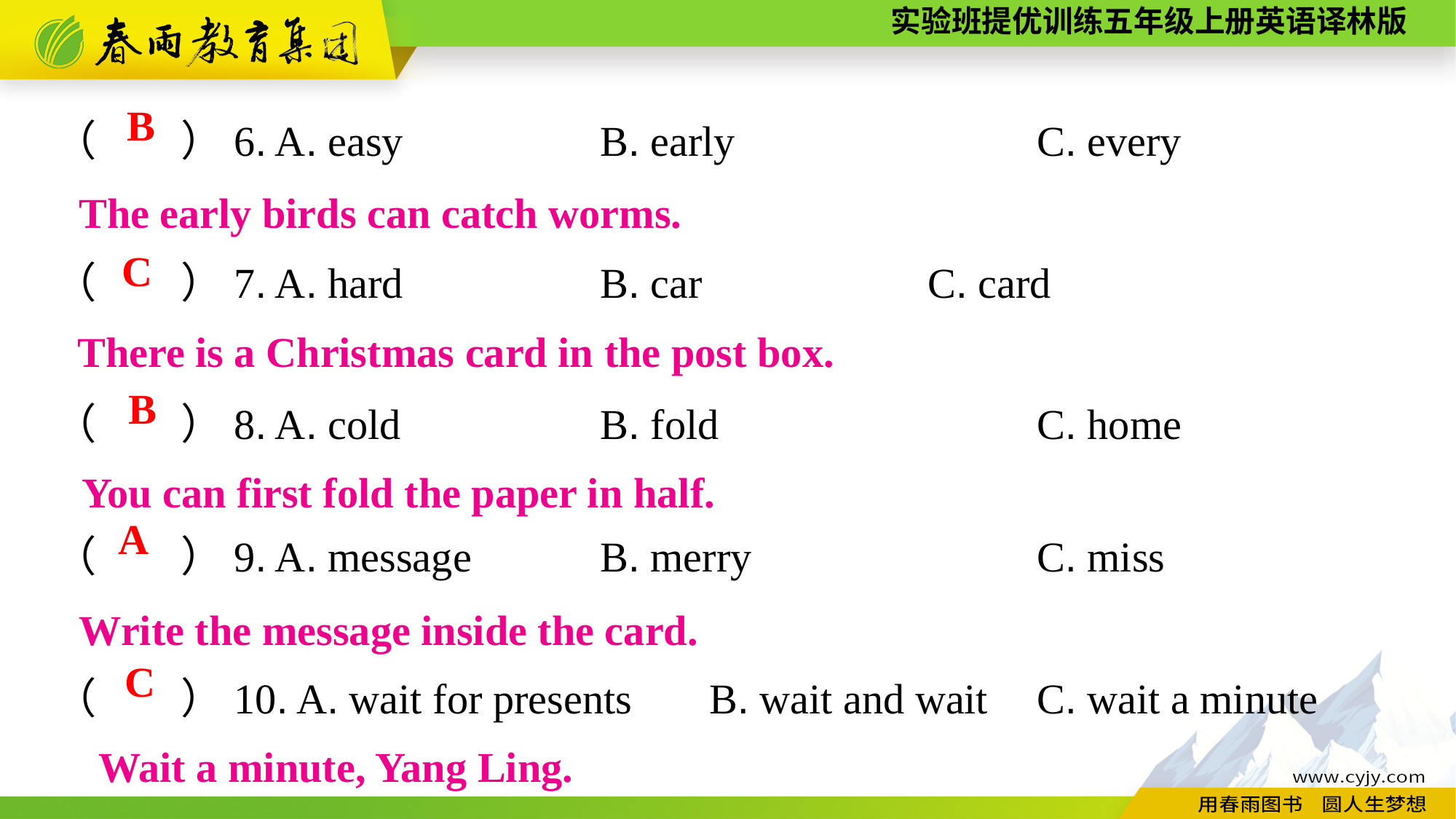

（　　）6. A. easy		B. early			C. every

（　　）7. A. hard		B. car			C. card

（　　）8. A. cold		B. fold			C. home
B
The early birds can catch worms.
C
There is a Christmas card in the post box.
B
You can first fold the paper in half.
（　　）9. A. message		B. merry			C. miss

（　　）10. A. wait for presents	B. wait and wait	C. wait a minute
A
Write the message inside the card.
C
Wait a minute, Yang Ling.